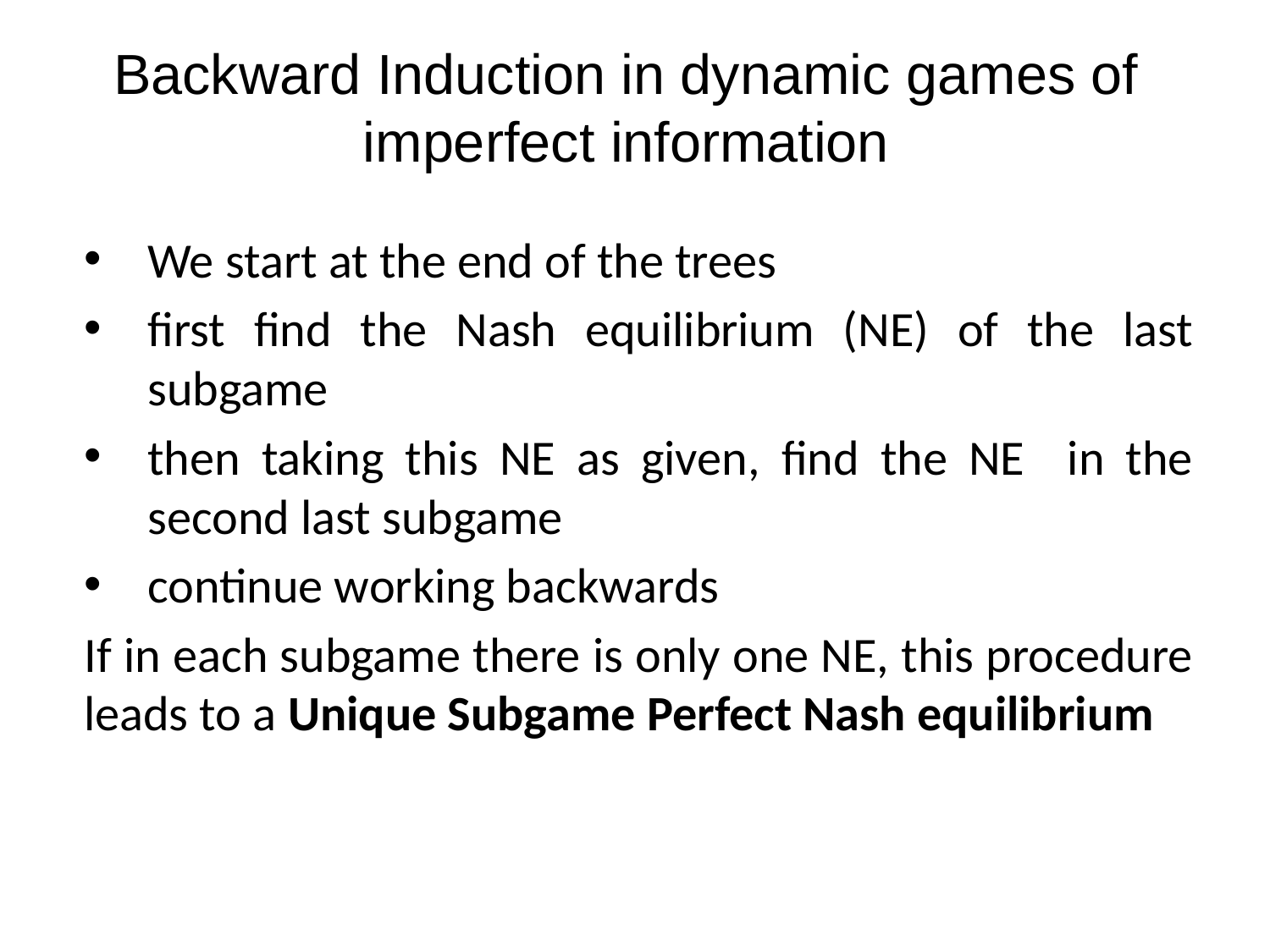

# Backward Induction in dynamic games of imperfect information
We start at the end of the trees
first find the Nash equilibrium (NE) of the last subgame
then taking this NE as given, find the NE  in the second last subgame
continue working backwards
If in each subgame there is only one NE, this procedure leads to a Unique Subgame Perfect Nash equilibrium